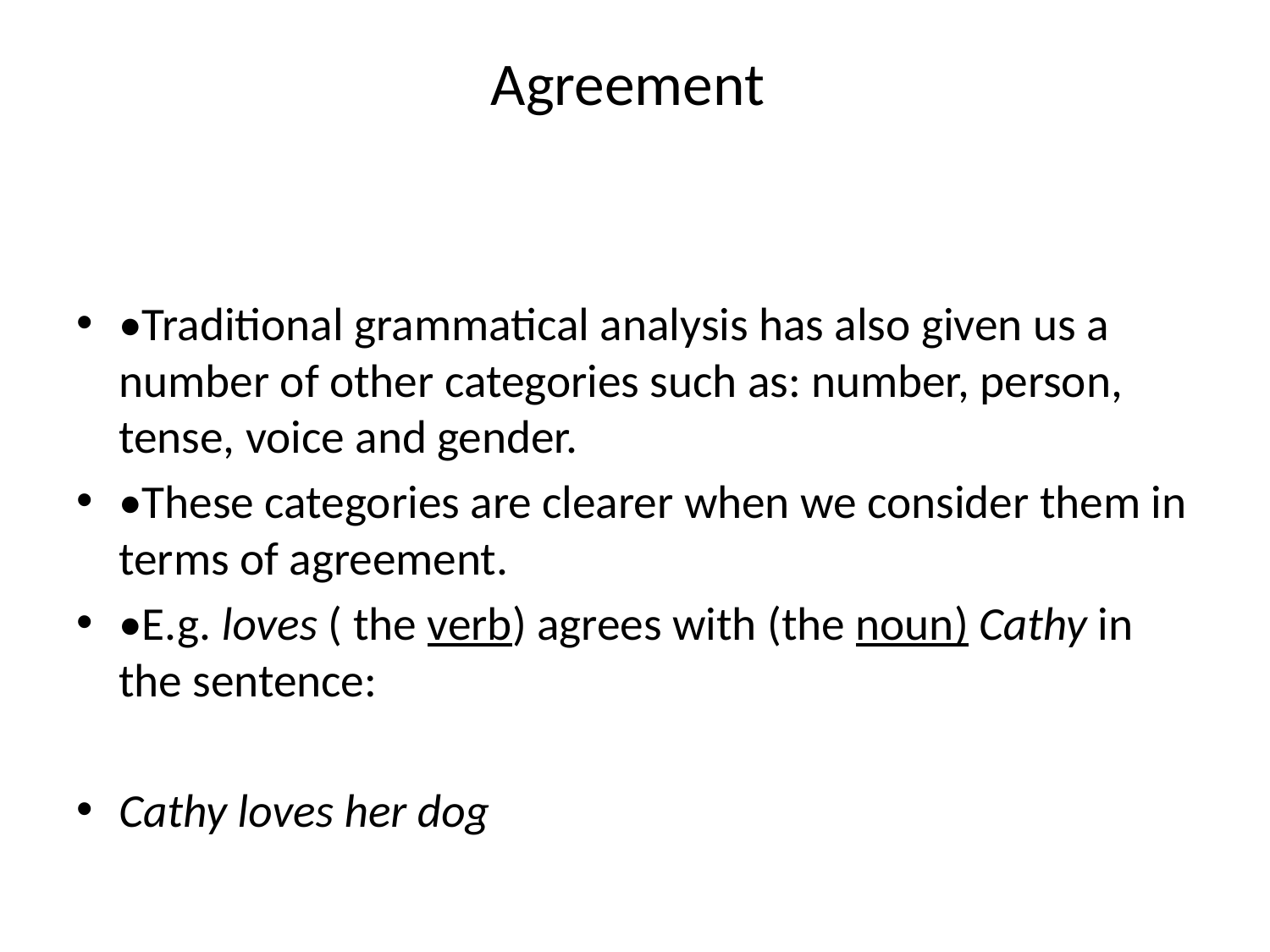

# Agreement

•Traditional grammatical analysis has also given us a number of other categories such as: number, person, tense, voice and gender.
•These categories are clearer when we consider them in terms of agreement.
•E.g. loves ( the verb) agrees with (the noun) Cathy in the sentence:

Cathy loves her dog